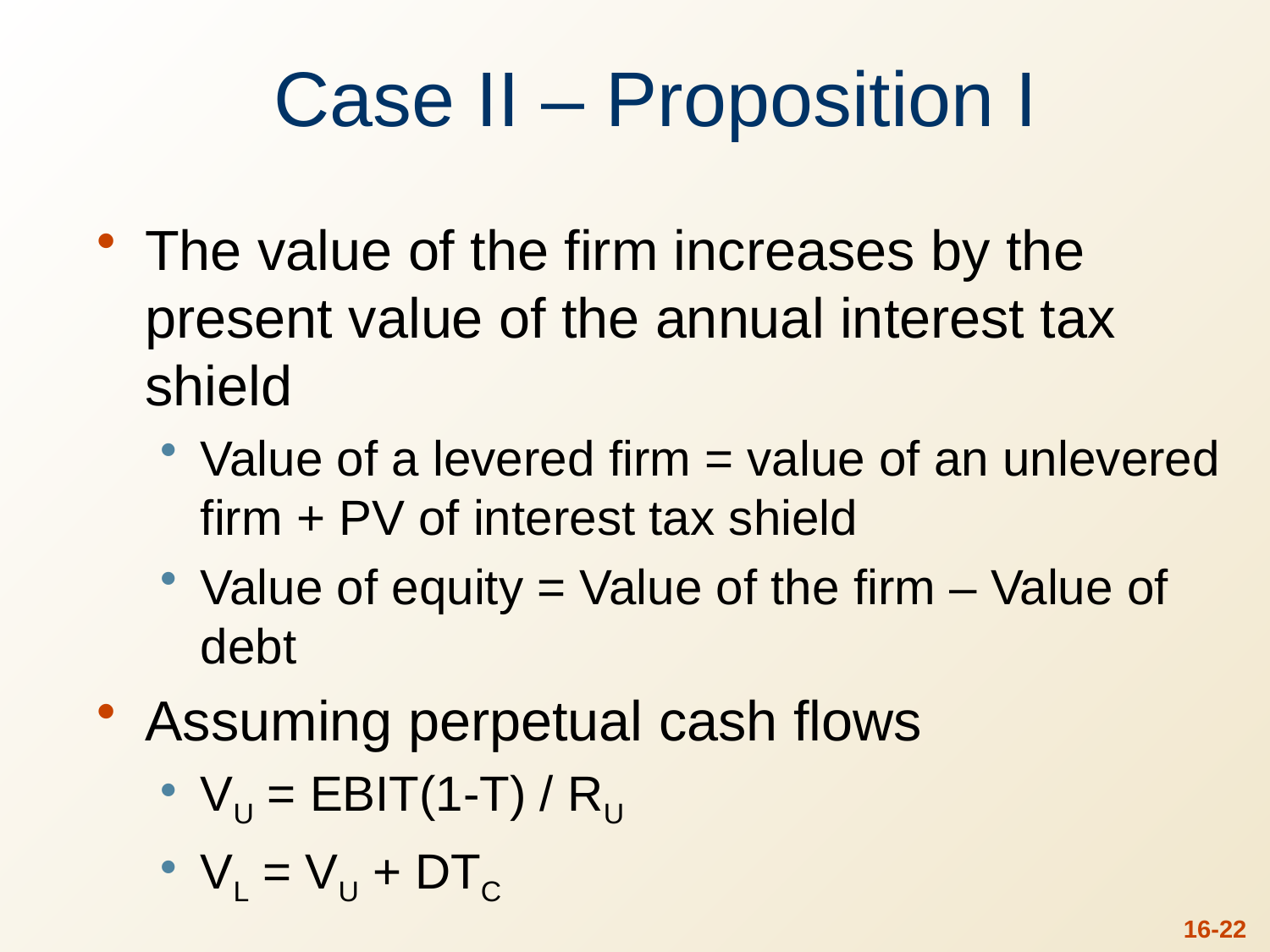

# Case II – Proposition I
The value of the firm increases by the present value of the annual interest tax shield
Value of a levered firm = value of an unlevered firm + PV of interest tax shield
Value of equity = Value of the firm – Value of debt
Assuming perpetual cash flows
VU = EBIT(1-T) / RU
VL = VU + DTC
16-22